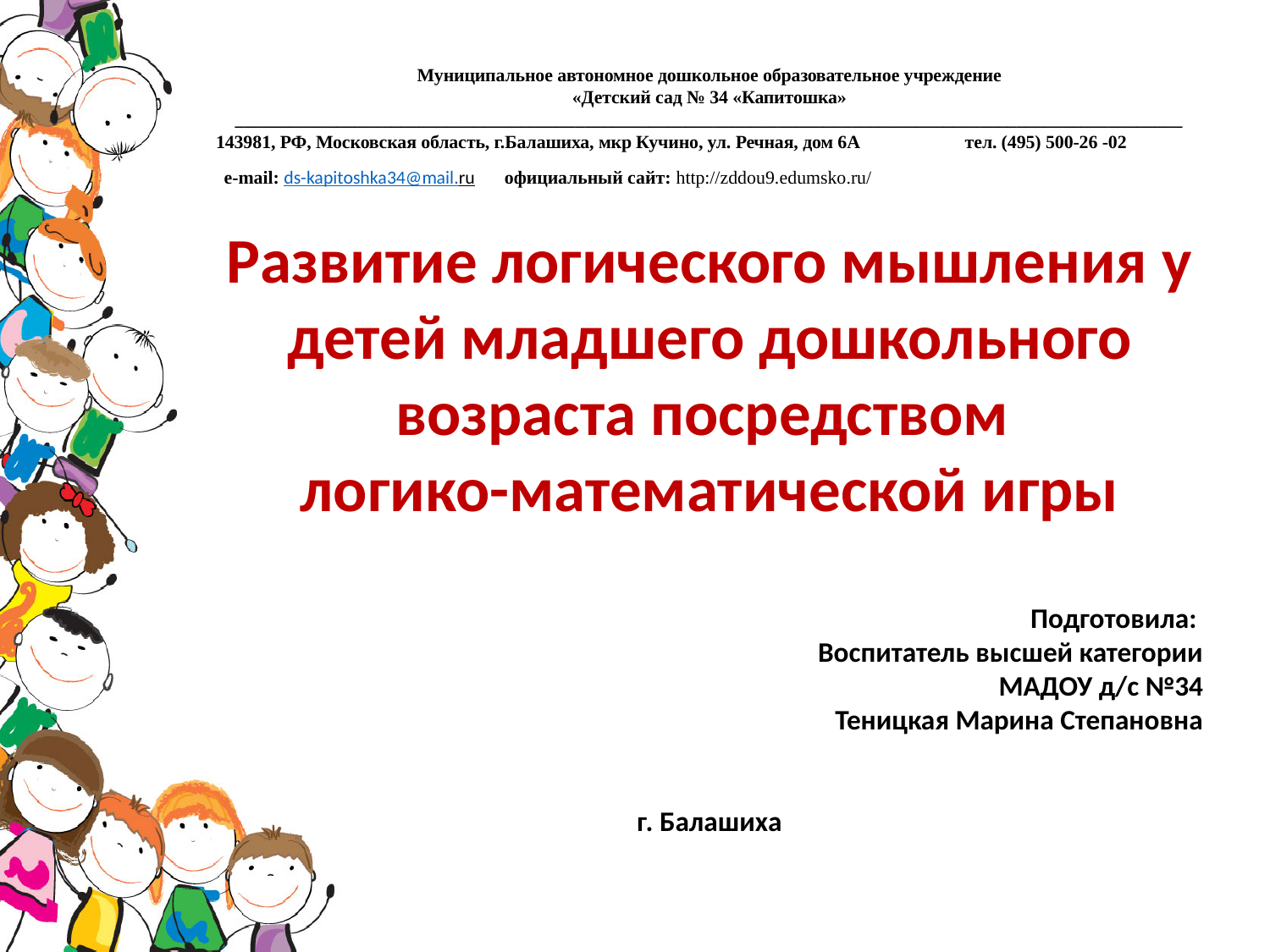

Mуниципальное автономное дошкольное образовательное учреждение
«Детский сад № 34 «Капитошка»
_______________________________________________________________________________________________________
143981, РФ, Московская область, г.Балашиха, мкр Кучино, ул. Речная, дом 6А                       тел. (495) 500-26 -02
 e-mail: ds-kapitoshka34@mail.ru       официальный сайт: http://zddou9.edumsko.ru/

Развитие логического мышления у детей младшего дошкольного возраста посредством
логико-математической игры

Подготовила:
Воспитатель высшей категории
МАДОУ д/с №34
 Теницкая Марина Степановна

г. Балашиха